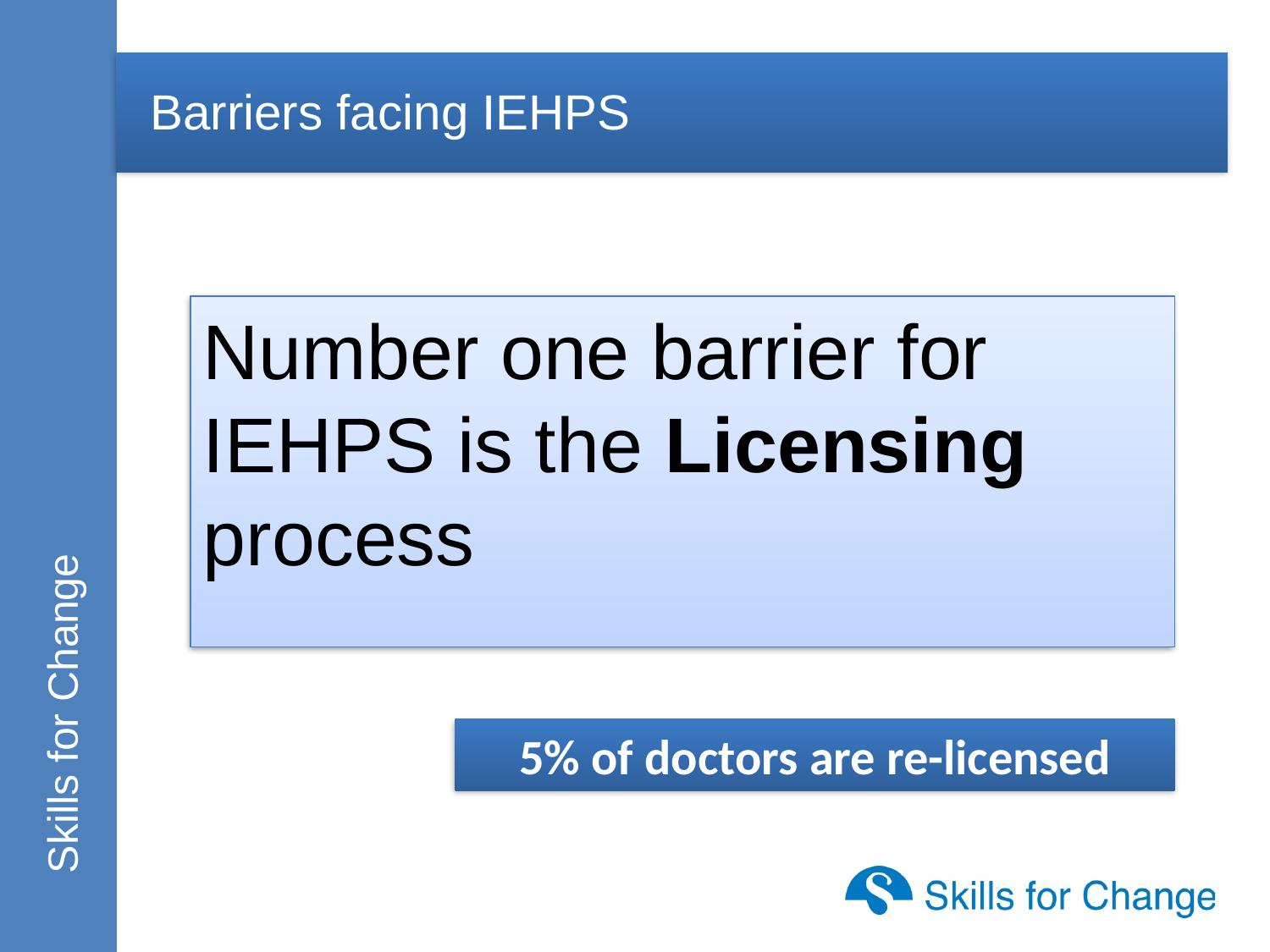

Barriers facing IEHPS

Number one barrier for IEHPS is the Licensing process

Skills for Change
5% of doctors are re-licensed